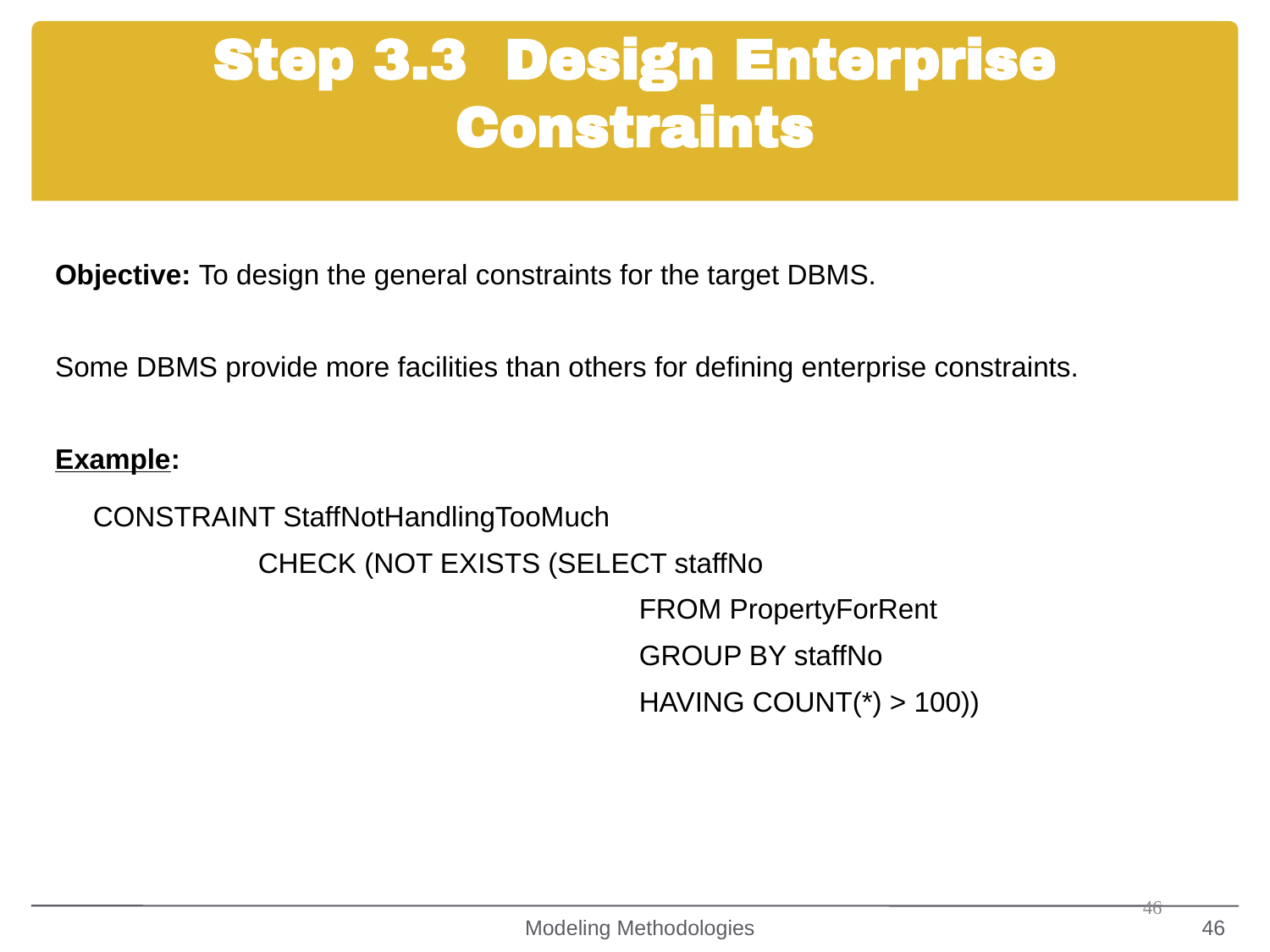

Step 3.3  Design Enterprise Constraints
Objective: To design the general constraints for the target DBMS.

Some DBMS provide more facilities than others for defining enterprise constraints.

Example:

	CONSTRAINT StaffNotHandlingTooMuch
		CHECK (NOT EXISTS (SELECT staffNo
					FROM PropertyForRent
					GROUP BY staffNo
					HAVING COUNT(*) > 100))
46
Modeling Methodologies
46